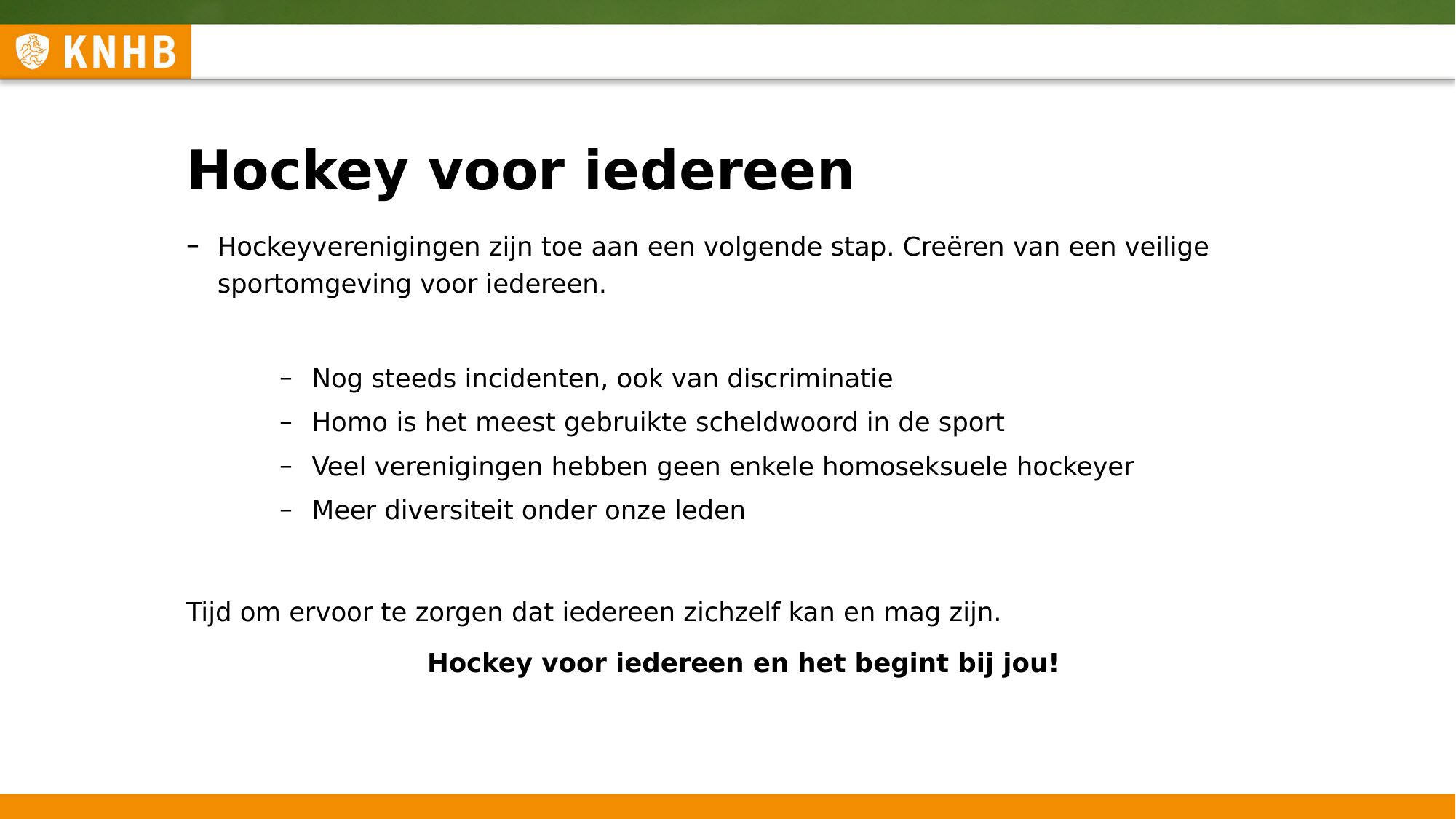

# Hockey voor iedereen
Hockeyverenigingen zijn toe aan een volgende stap. Creëren van een veilige sportomgeving voor iedereen.

Nog steeds incidenten, ook van discriminatie
Homo is het meest gebruikte scheldwoord in de sport
Veel verenigingen hebben geen enkele homoseksuele hockeyer
Meer diversiteit onder onze leden

Tijd om ervoor te zorgen dat iedereen zichzelf kan en mag zijn.
Hockey voor iedereen en het begint bij jou!